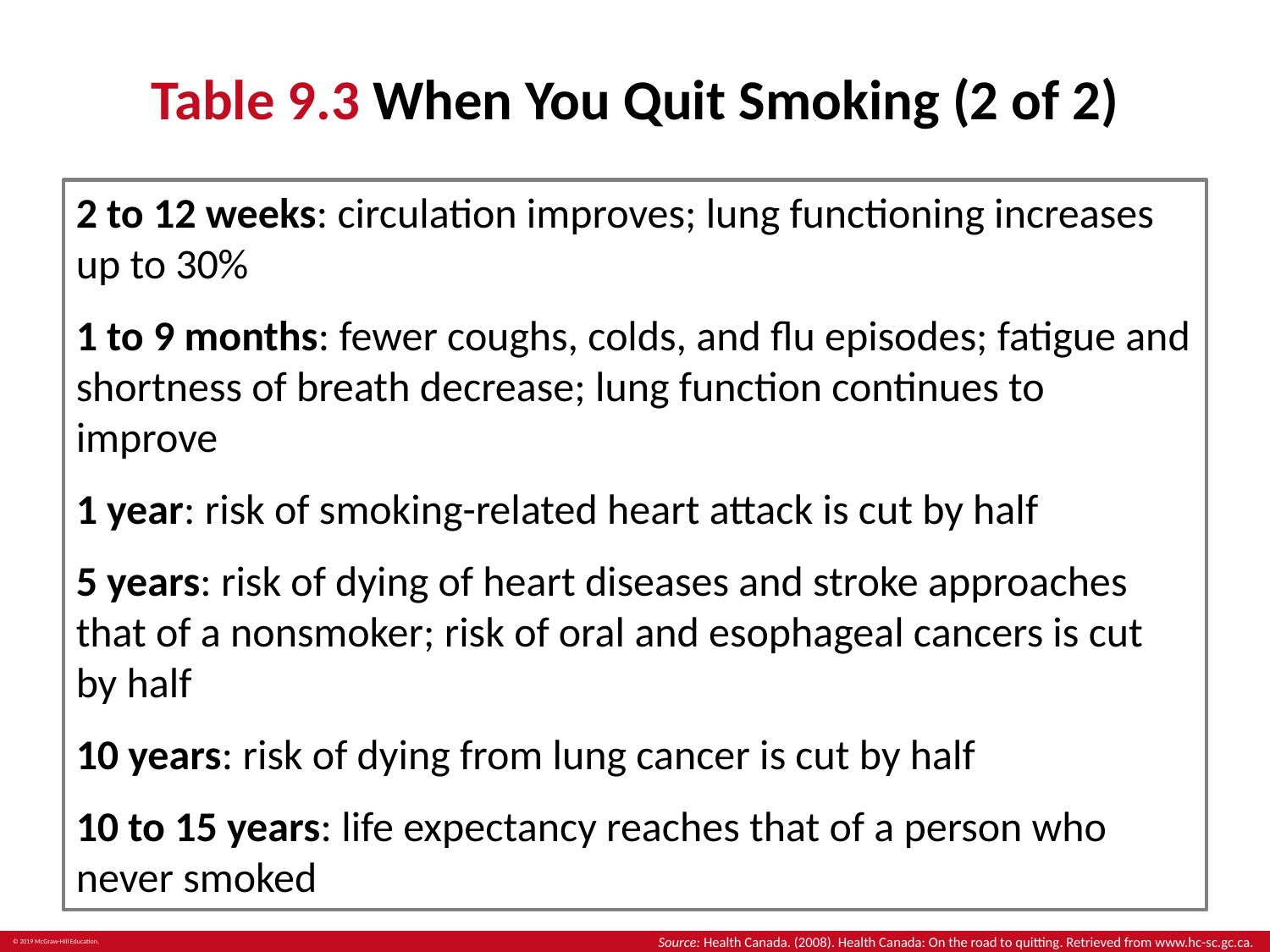

# Table 9.3 When You Quit Smoking (2 of 2)
2 to 12 weeks: circulation improves; lung functioning increases
up to 30%
1 to 9 months: fewer coughs, colds, and flu episodes; fatigue and shortness of breath decrease; lung function continues to improve
1 year: risk of smoking-related heart attack is cut by half
5 years: risk of dying of heart diseases and stroke approaches that of a nonsmoker; risk of oral and esophageal cancers is cut by half
10 years: risk of dying from lung cancer is cut by half
10 to 15 years: life expectancy reaches that of a person who never smoked
Source: Health Canada. (2008). Health Canada: On the road to quitting. Retrieved from www.hc-sc.gc.ca.